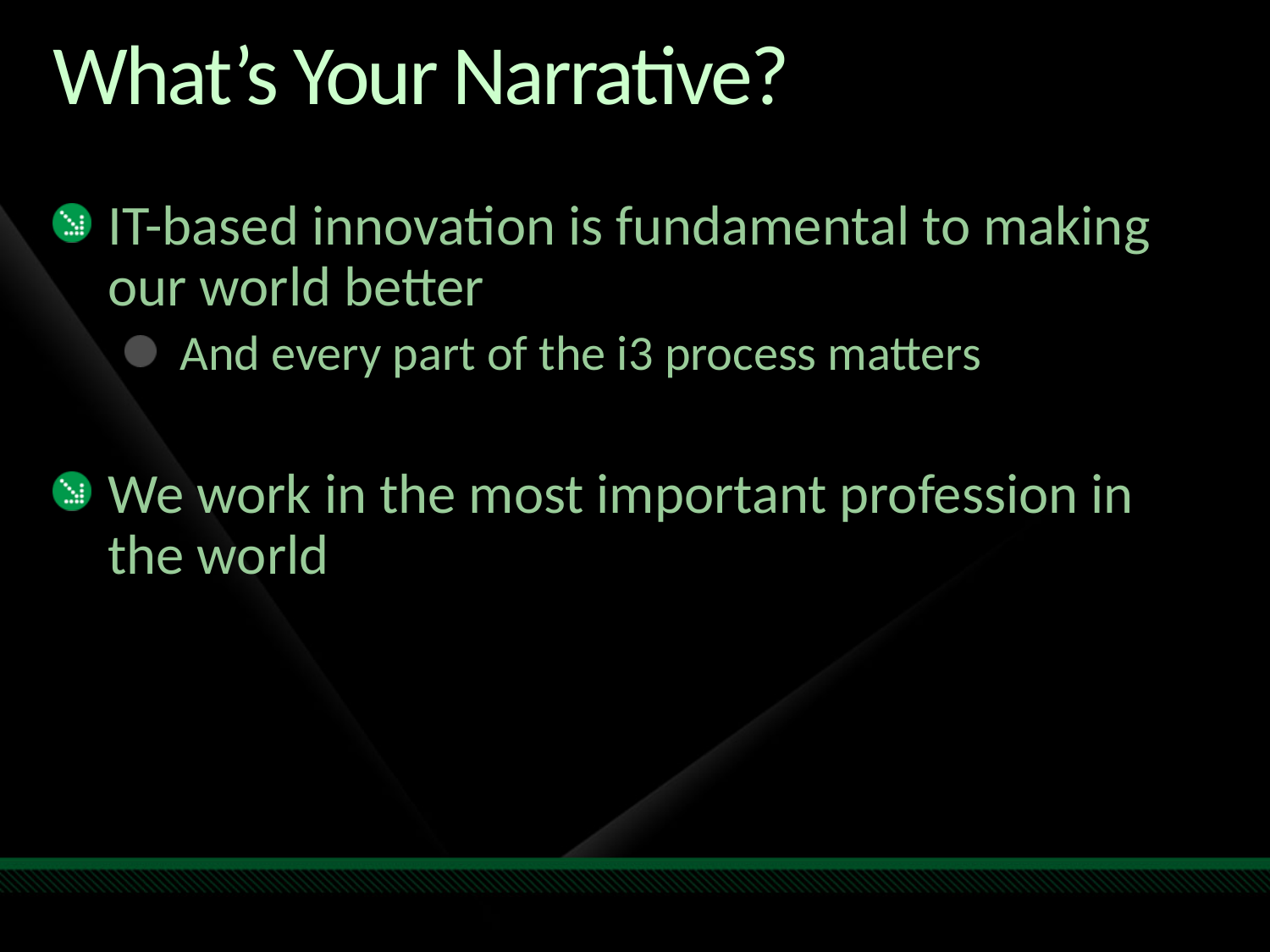

# What’s Your Narrative?
IT-based innovation is fundamental to making our world better
And every part of the i3 process matters

We work in the most important profession in the world